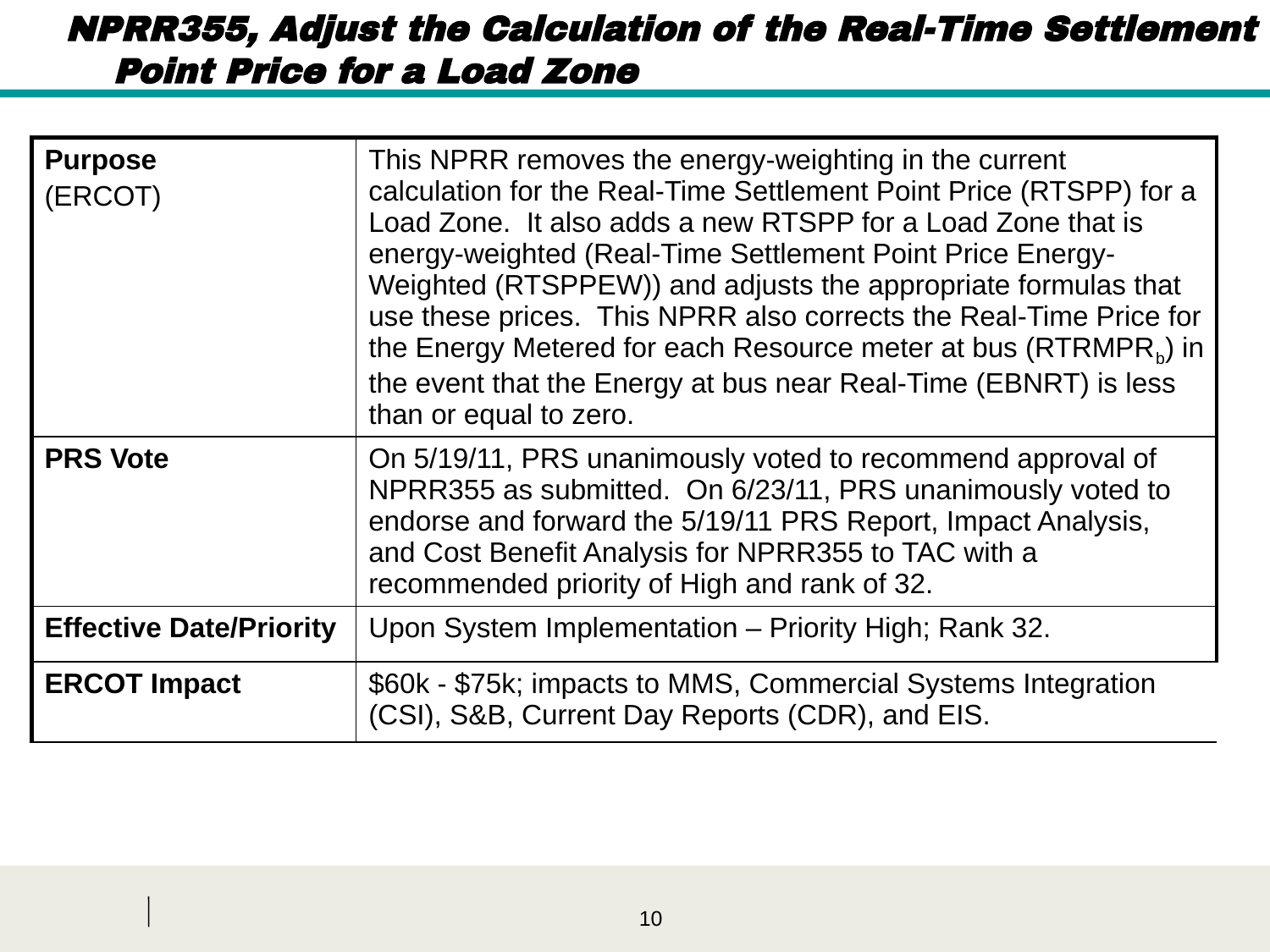

NPRR355, Adjust the Calculation of the Real-Time Settlement Point Price for a Load Zone
| Purpose (ERCOT) | This NPRR removes the energy-weighting in the current calculation for the Real-Time Settlement Point Price (RTSPP) for a Load Zone. It also adds a new RTSPP for a Load Zone that is energy-weighted (Real-Time Settlement Point Price Energy-Weighted (RTSPPEW)) and adjusts the appropriate formulas that use these prices. This NPRR also corrects the Real-Time Price for the Energy Metered for each Resource meter at bus (RTRMPRb) in the event that the Energy at bus near Real-Time (EBNRT) is less than or equal to zero. |
| --- | --- |
| PRS Vote | On 5/19/11, PRS unanimously voted to recommend approval of NPRR355 as submitted. On 6/23/11, PRS unanimously voted to endorse and forward the 5/19/11 PRS Report, Impact Analysis, and Cost Benefit Analysis for NPRR355 to TAC with a recommended priority of High and rank of 32. |
| Effective Date/Priority | Upon System Implementation – Priority High; Rank 32. |
| ERCOT Impact | $60k - $75k; impacts to MMS, Commercial Systems Integration (CSI), S&B, Current Day Reports (CDR), and EIS. |